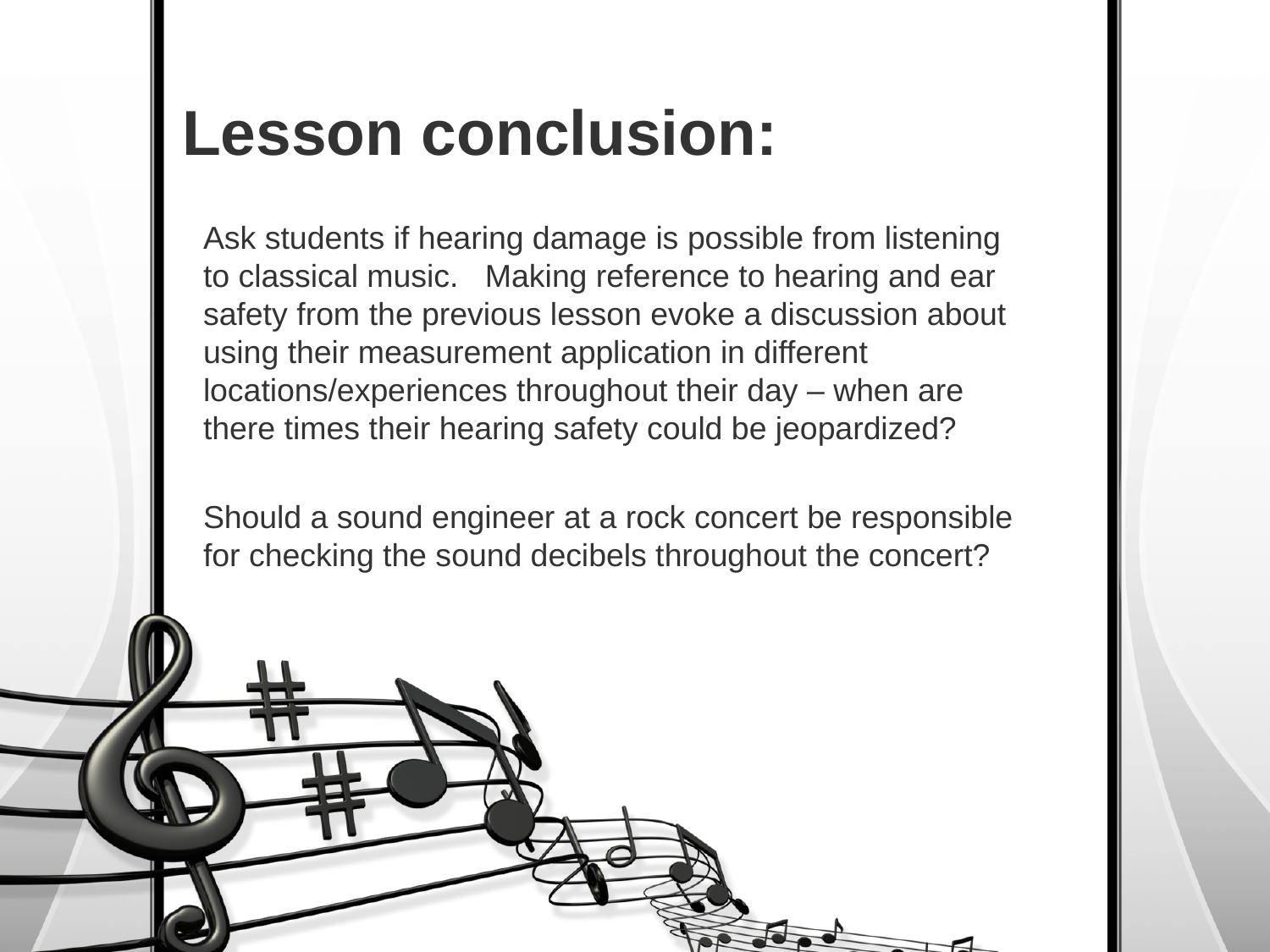

# Lesson conclusion:
Ask students if hearing damage is possible from listening to classical music.   Making reference to hearing and ear safety from the previous lesson evoke a discussion about using their measurement application in different locations/experiences throughout their day – when are there times their hearing safety could be jeopardized?

Should a sound engineer at a rock concert be responsible for checking the sound decibels throughout the concert?